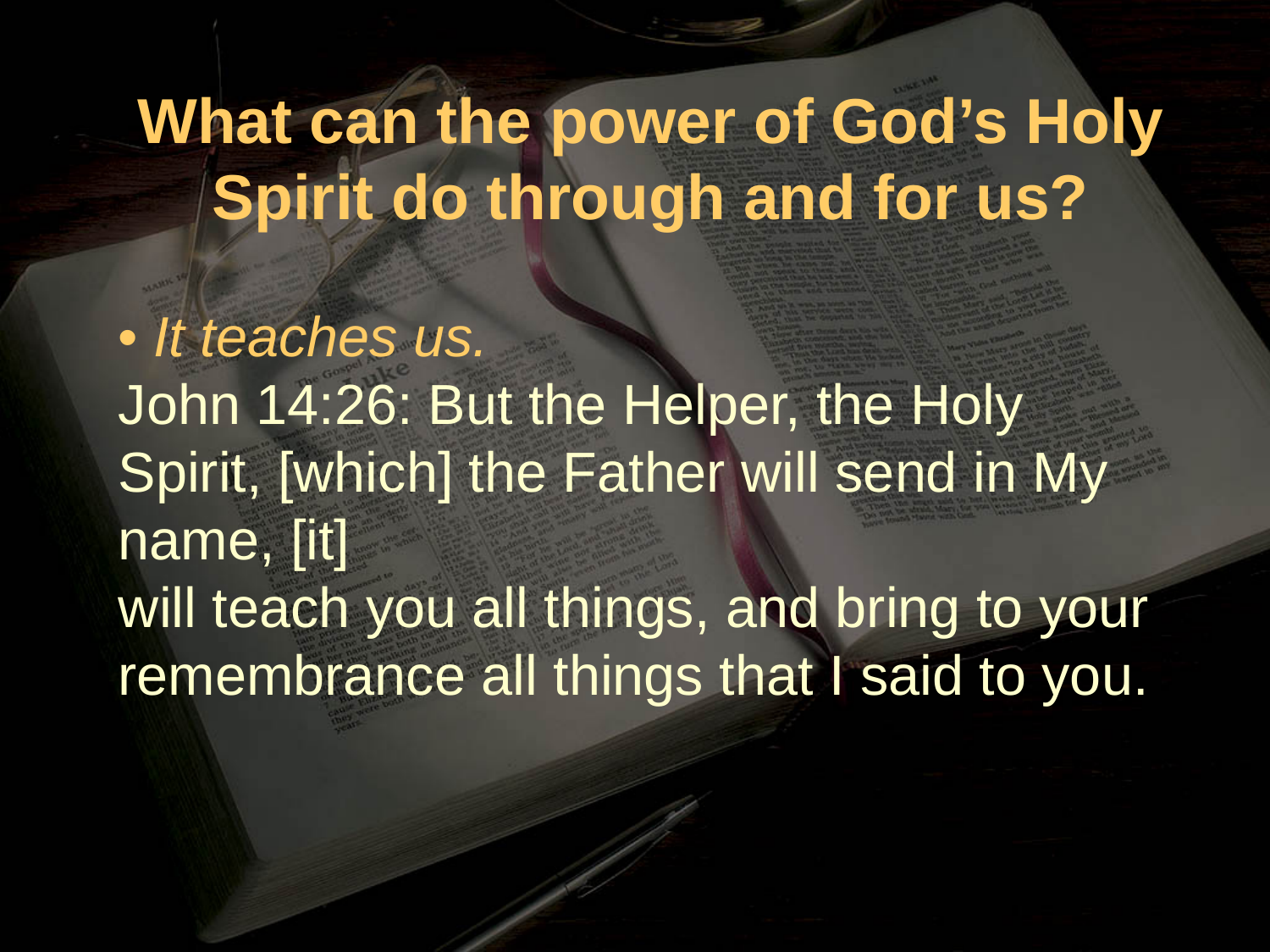

What can the power of God’s Holy Spirit do through and for us?

• It teaches us.
John 14:26: But the Helper, the Holy Spirit, [which] the Father will send in My name, [it]
will teach you all things, and bring to your remembrance all things that I said to you.